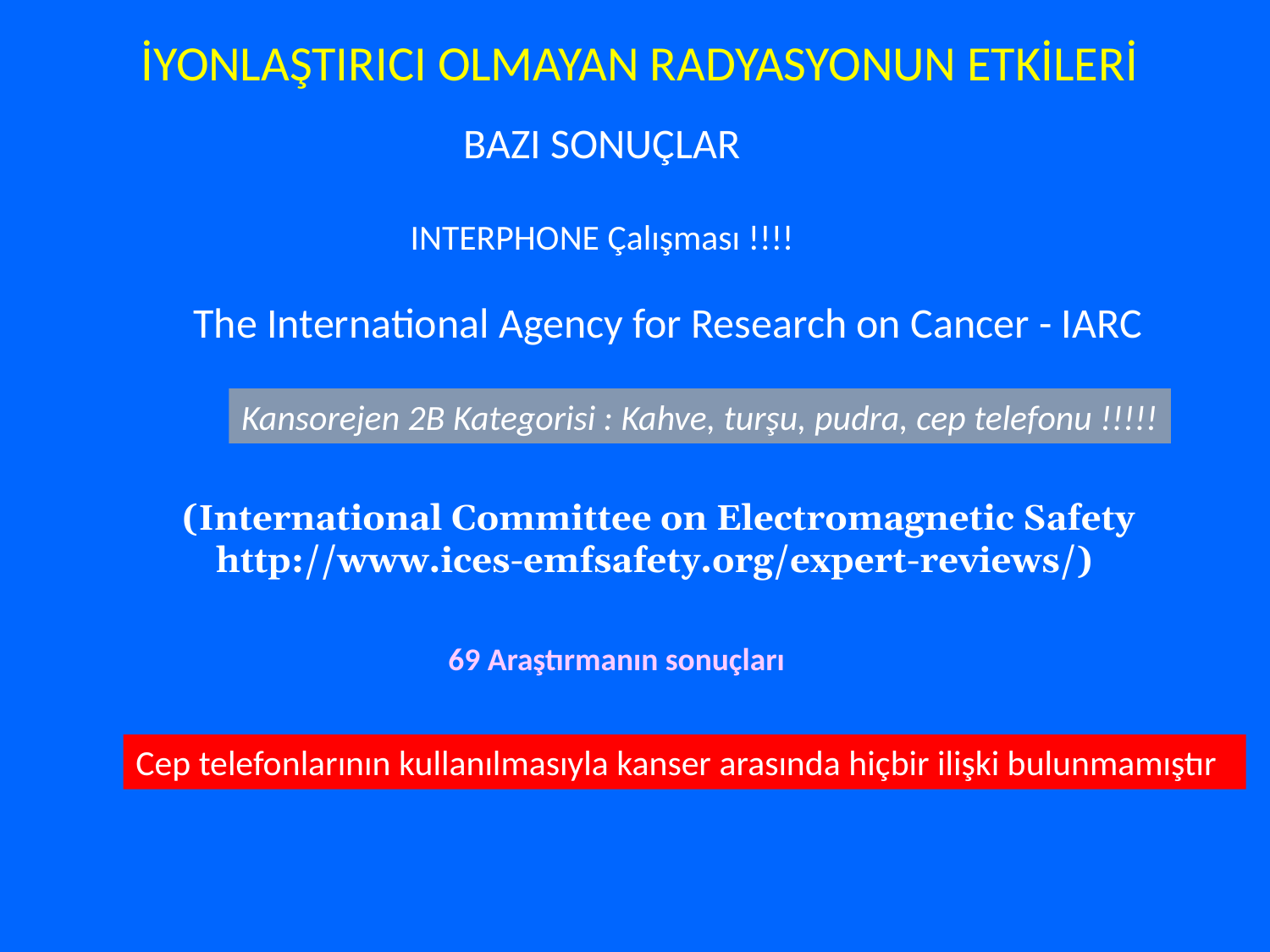

İYONLAŞTIRICI OLMAYAN RADYASYONUN ETKİLERİ
BAZI SONUÇLAR
INTERPHONE Çalışması !!!!
The International Agency for Research on Cancer - IARC
Kansorejen 2B Kategorisi : Kahve, turşu, pudra, cep telefonu !!!!!
(International Committee on Electromagnetic Safety http://www.ices-emfsafety.org/expert-reviews/)
69 Araştırmanın sonuçları
Cep telefonlarının kullanılmasıyla kanser arasında hiçbir ilişki bulunmamıştır